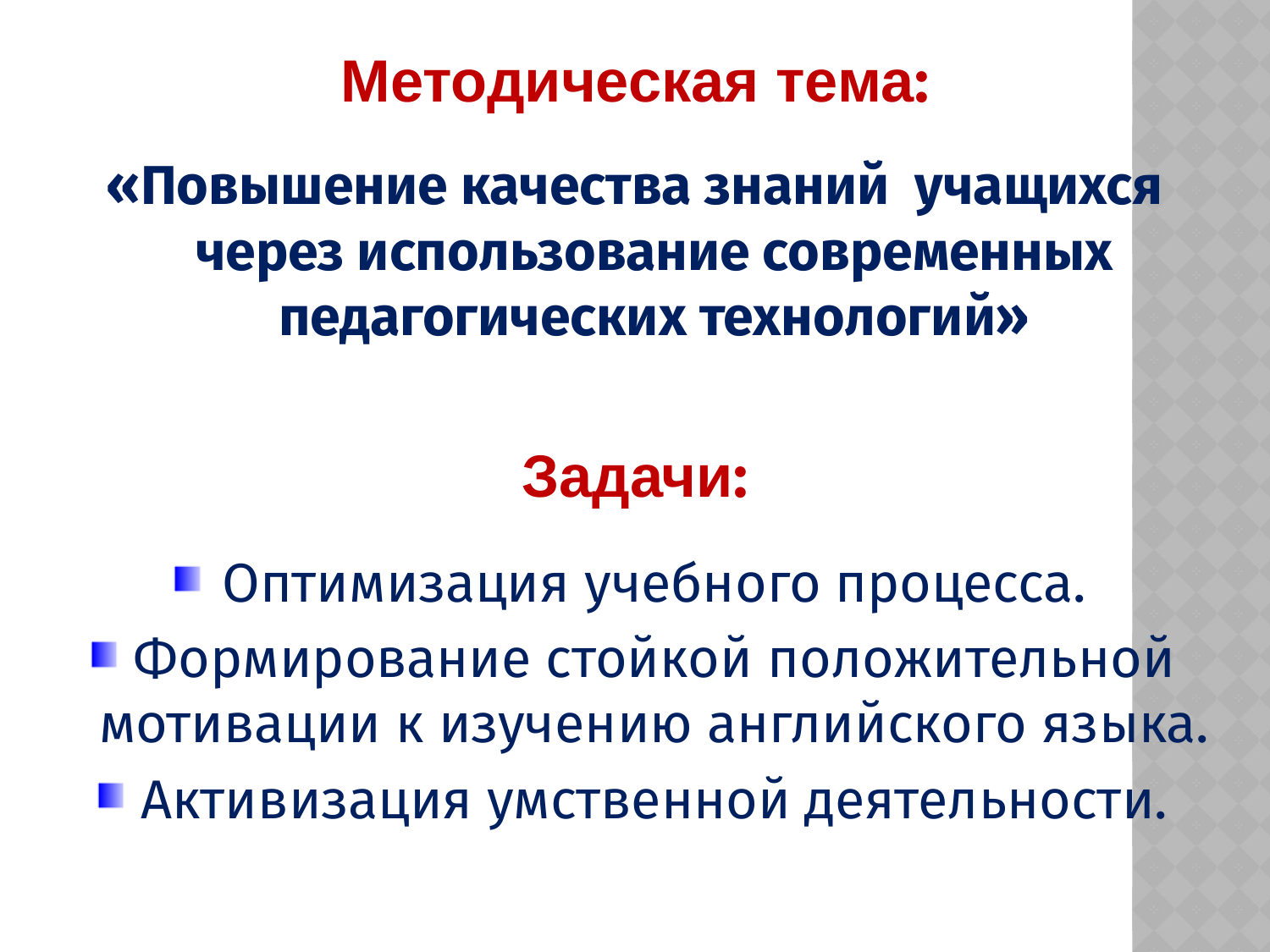

Методическая тема:

«Повышение качества знаний  учащихся через использование современных педагогических технологий»

Задачи:

Оптимизация учебного процесса.
Формирование стойкой положительной мотивации к изучению английского языка.
Активизация умственной деятельности.